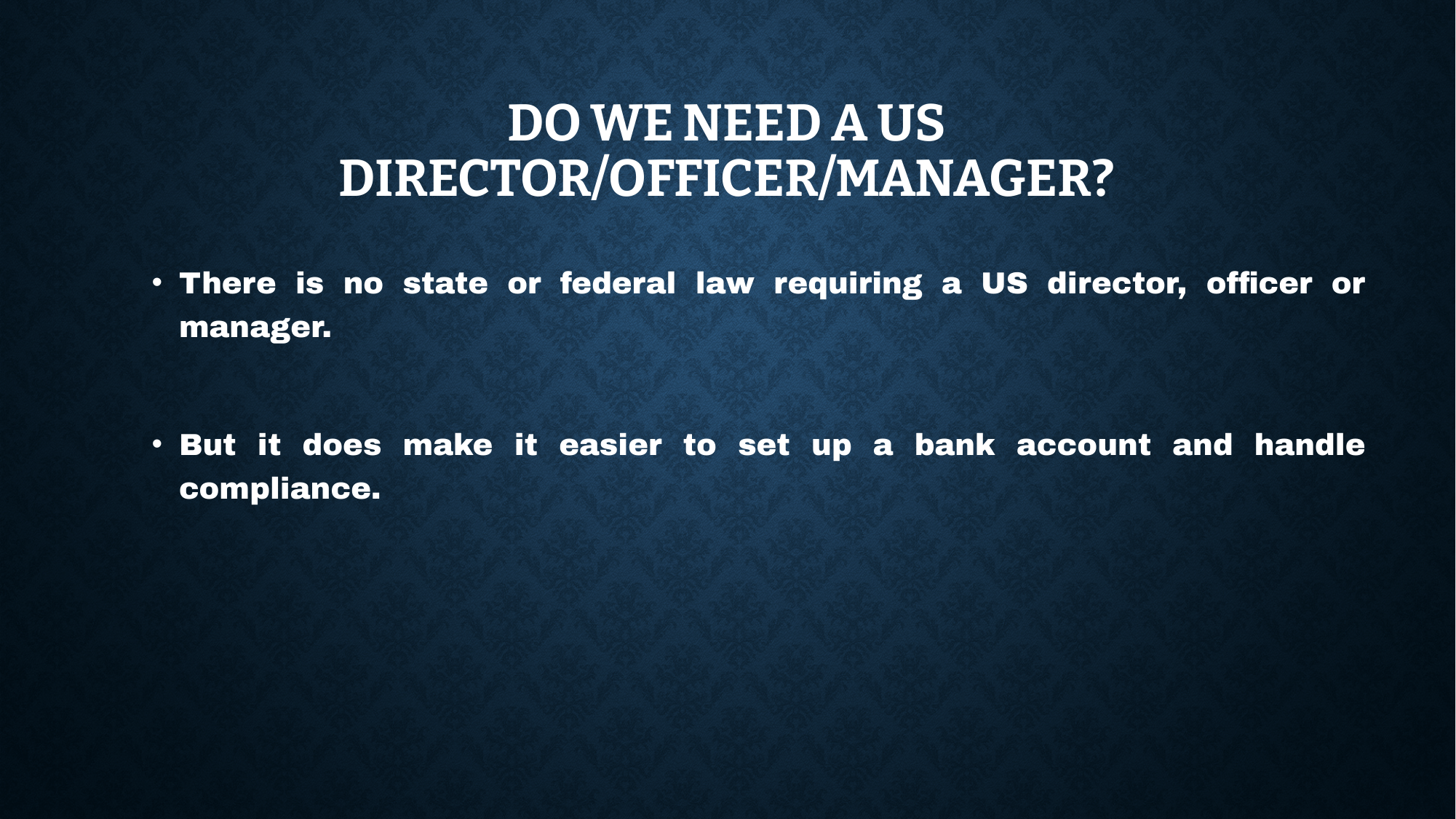

# DO WE NEED A US DIRECTOR/OFFICER/MANAGER?

There is no state or federal law requiring a US director, officer or manager.

But it does make it easier to set up a bank account and handle compliance.